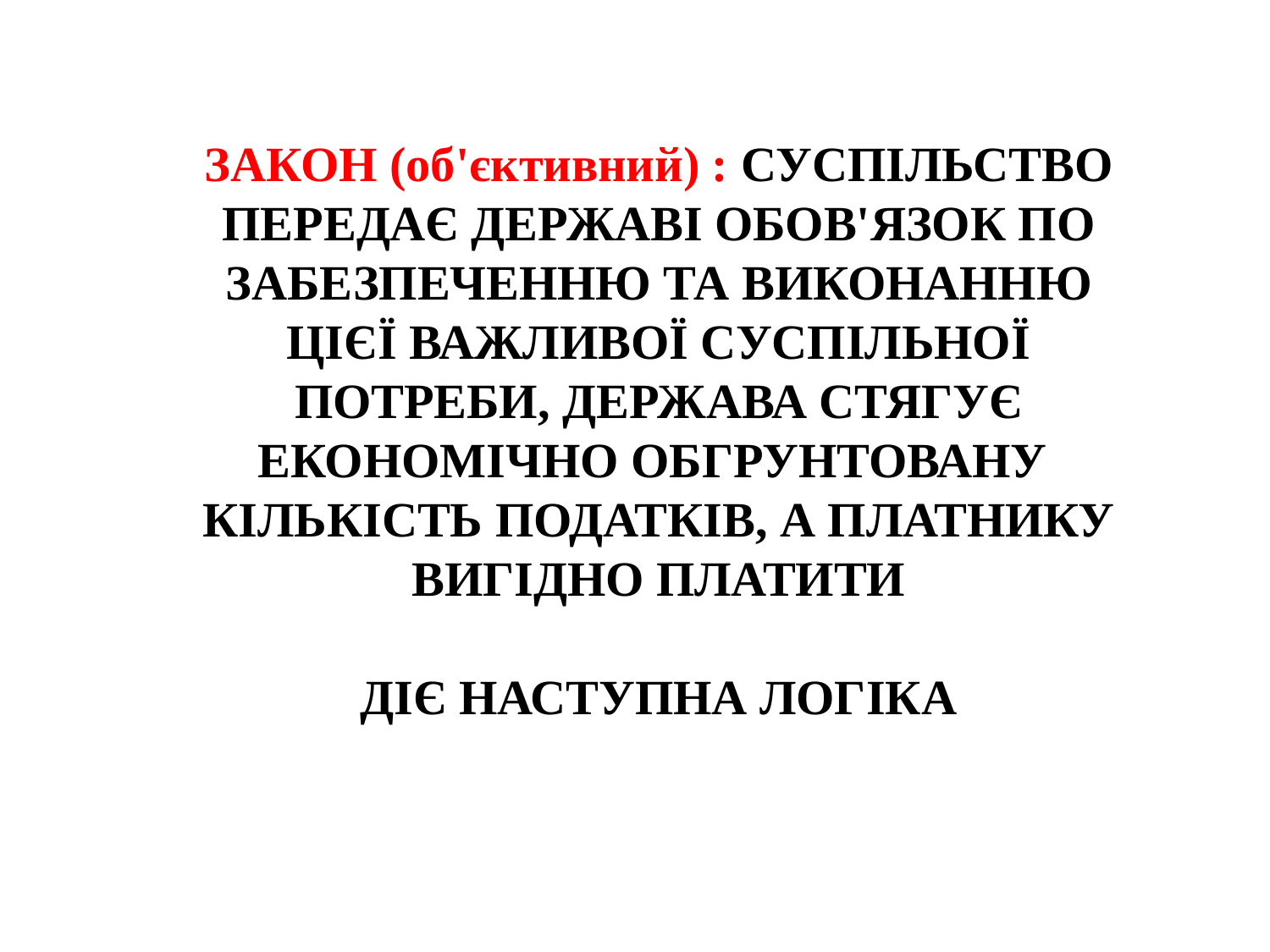

ЗАКОН (об'єктивний) : СУСПІЛЬСТВО ПЕРЕДАЄ ДЕРЖАВІ ОБОВ'ЯЗОК ПО ЗАБЕЗПЕЧЕННЮ ТА ВИКОНАННЮ ЦІЄЇ ВАЖЛИВОЇ СУСПІЛЬНОЇ ПОТРЕБИ, ДЕРЖАВА СТЯГУЄ ЕКОНОМІЧНО ОБГРУНТОВАНУ  КІЛЬКІСТЬ ПОДАТКІВ, А ПЛАТНИКУ ВИГІДНО ПЛАТИТИ

ДІЄ НАСТУПНА ЛОГІКА